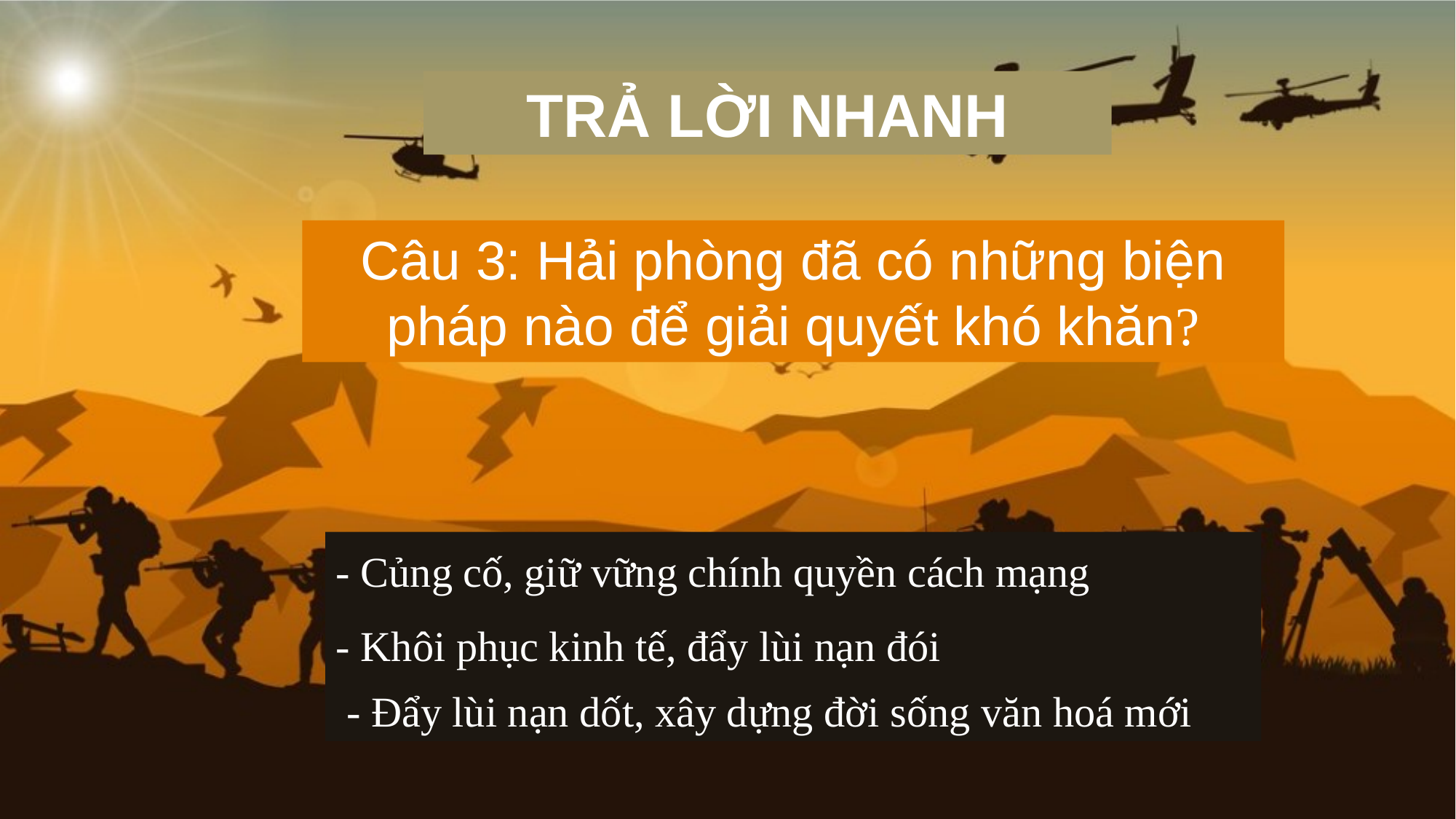

TRẢ LỜI NHANH
Câu 3: Hải phòng đã có những biện pháp nào để giải quyết khó khăn?
- Củng cố, giữ vững chính quyền cách mạng
- Khôi phục kinh tế, đẩy lùi nạn đói
 - Đẩy lùi nạn dốt, xây dựng đời sống văn hoá mới